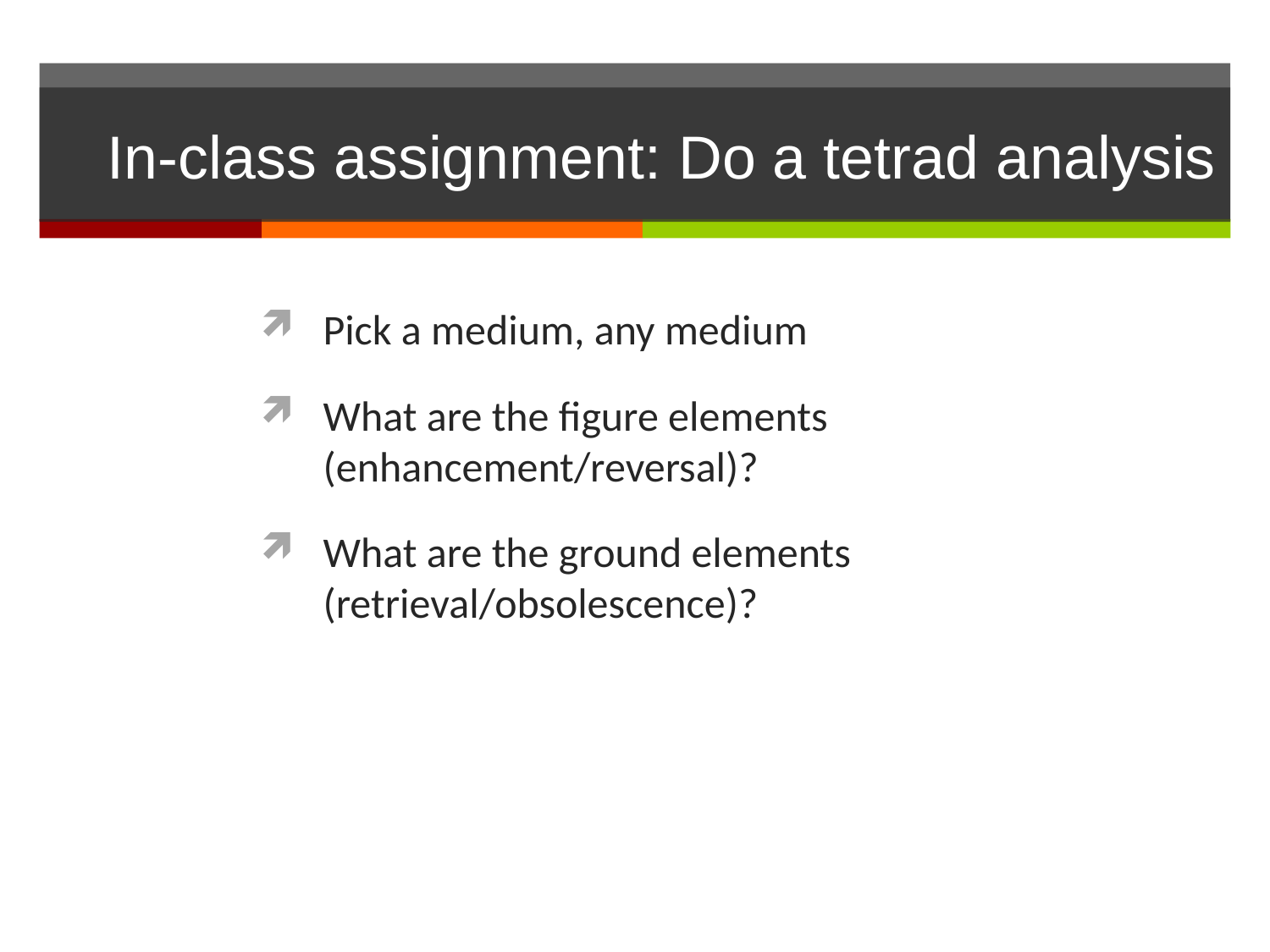

# In-class assignment: Do a tetrad analysis
Pick a medium, any medium
What are the figure elements (enhancement/reversal)?
What are the ground elements (retrieval/obsolescence)?